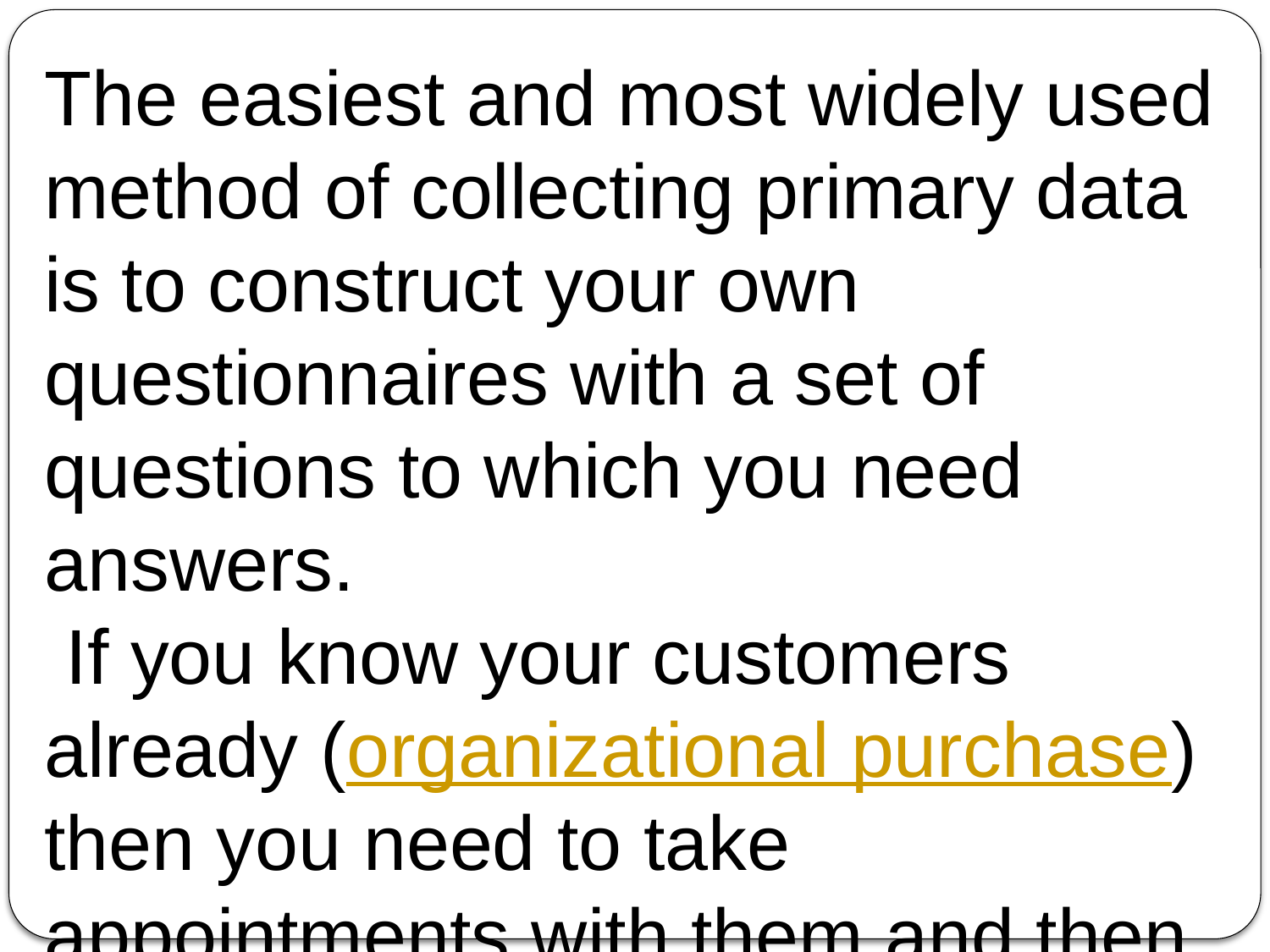

The easiest and most widely used method of collecting primary data is to construct your own questionnaires with a set of questions to which you need answers.
 If you know your customers already (organizational purchase) then you need to take appointments with them and then fill up the questionnaire.